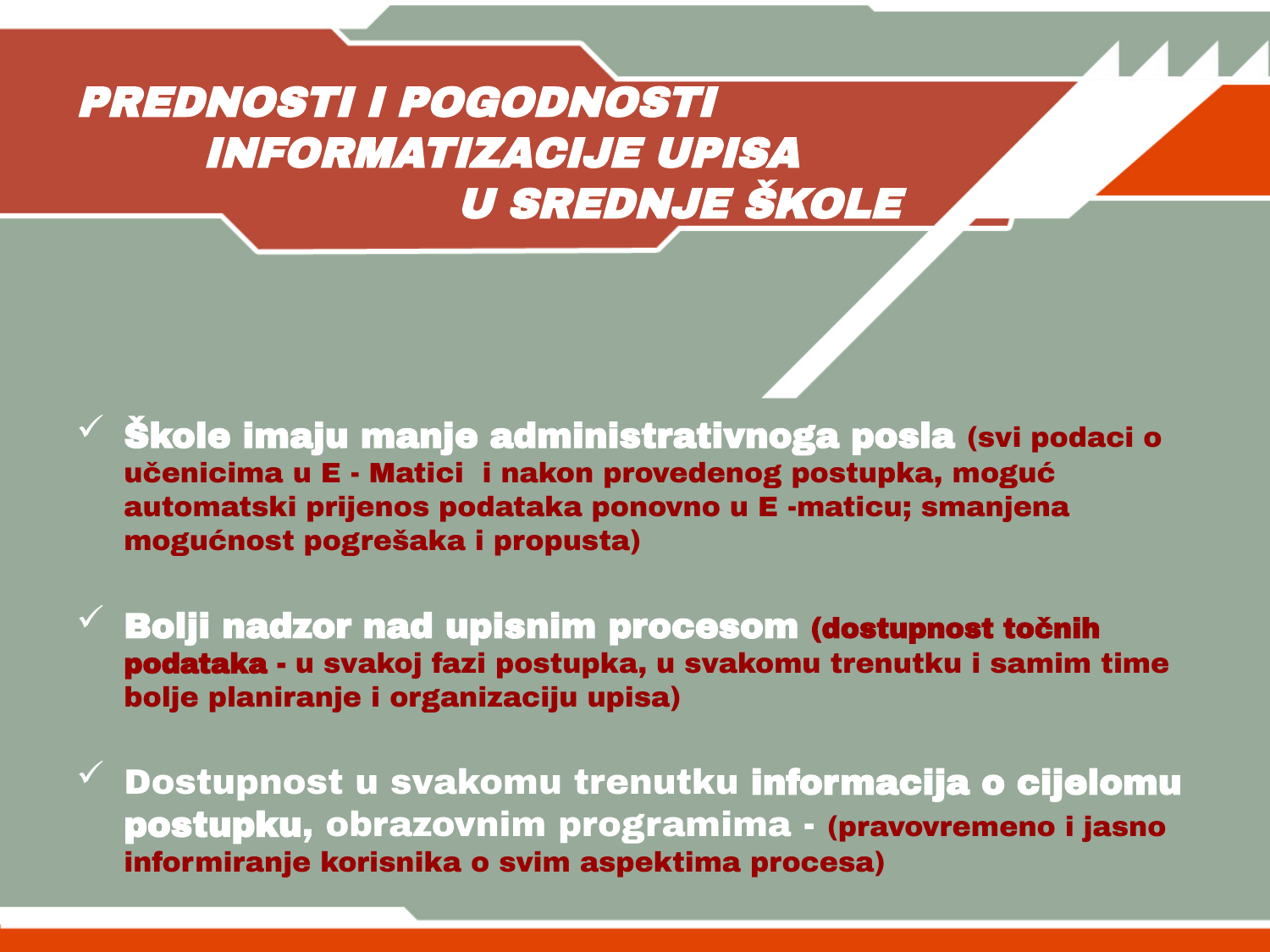

# PREDNOSTI I POGODNOSTI INFORMATIZACIJE UPISA U SREDNJE ŠKOLE
Škole imaju manje administrativnoga posla (svi podaci o učenicima u E - Matici  i nakon provedenog postupka, moguć automatski prijenos podataka ponovno u E -maticu; smanjena mogućnost pogrešaka i propusta)

Bolji nadzor nad upisnim procesom (dostupnost točnih podataka - u svakoj fazi postupka, u svakomu trenutku i samim time bolje planiranje i organizaciju upisa)

Dostupnost u svakomu trenutku informacija o cijelomu postupku, obrazovnim programima - (pravovremeno i jasno informiranje korisnika o svim aspektima procesa)